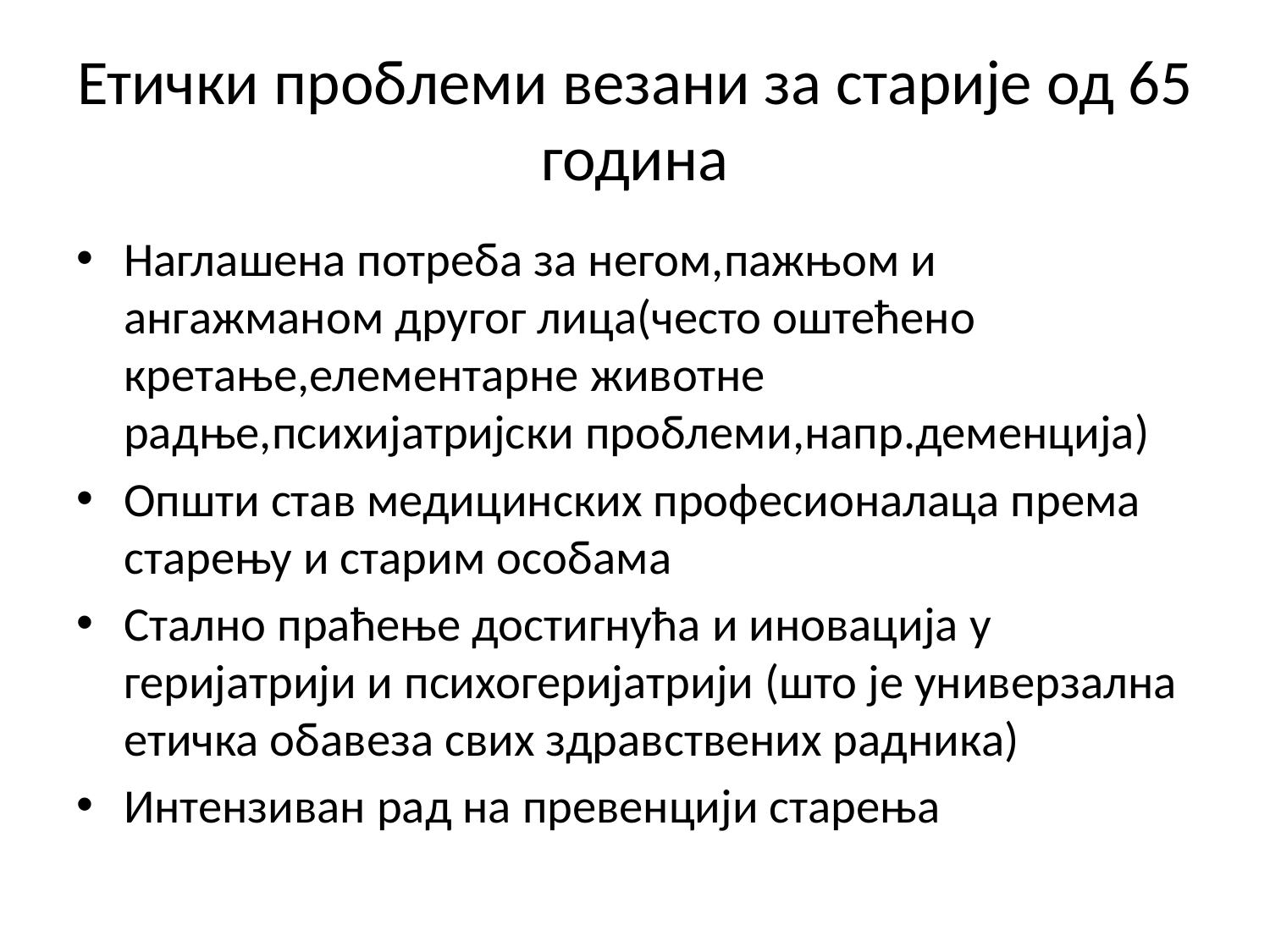

# Етички проблеми везани за старије од 65 година
Наглашена потреба за негом,пажњом и ангажманом другог лица(често оштећено кретање,елементарне животне радње,психијатријски проблеми,напр.деменција)
Општи став медицинских професионалаца према старењу и старим особама
Стално праћење достигнућа и иновација у геријатрији и психогеријатрији (што је универзална етичка обавеза свих здравствених радника)
Интензиван рад на превенцији старења